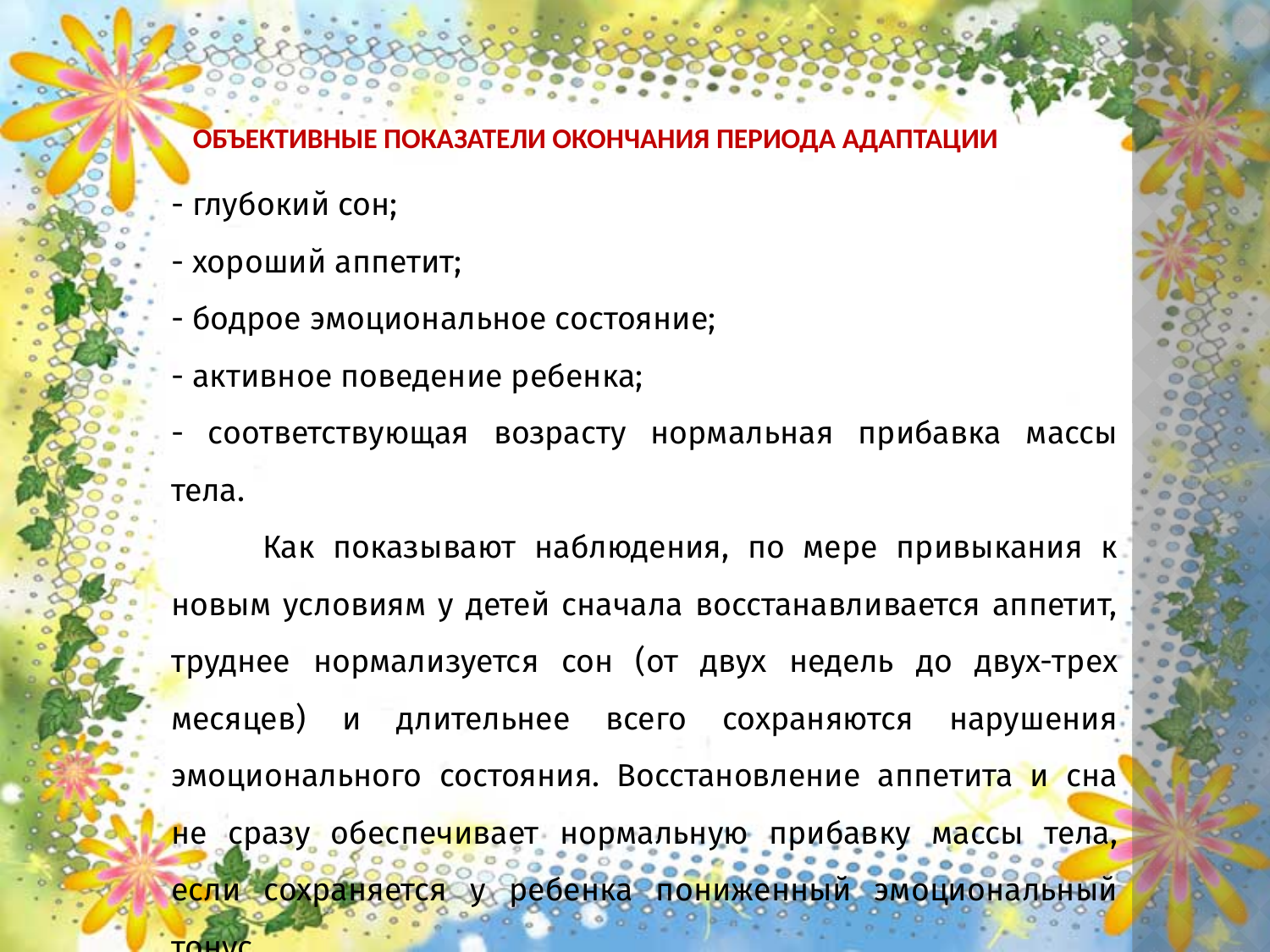

Объективные показатели окончания периода адаптации
- глубокий сон;
- хороший аппетит;
- бодрое эмоциональное состояние;
- активное поведение ребенка;
- соответствующая возрасту нормальная прибавка массы тела.
     Как показывают наблюдения, по мере привыкания к новым условиям у детей сначала восстанавливается аппетит, труднее нормализуется сон (от двух недель до двух-трех месяцев) и длительнее всего сохраняются нарушения эмоционального состояния. Восстановление аппетита и сна не сразу обеспечивает нормальную прибавку массы тела, если сохраняется у ребенка пониженный эмоциональный тонус.